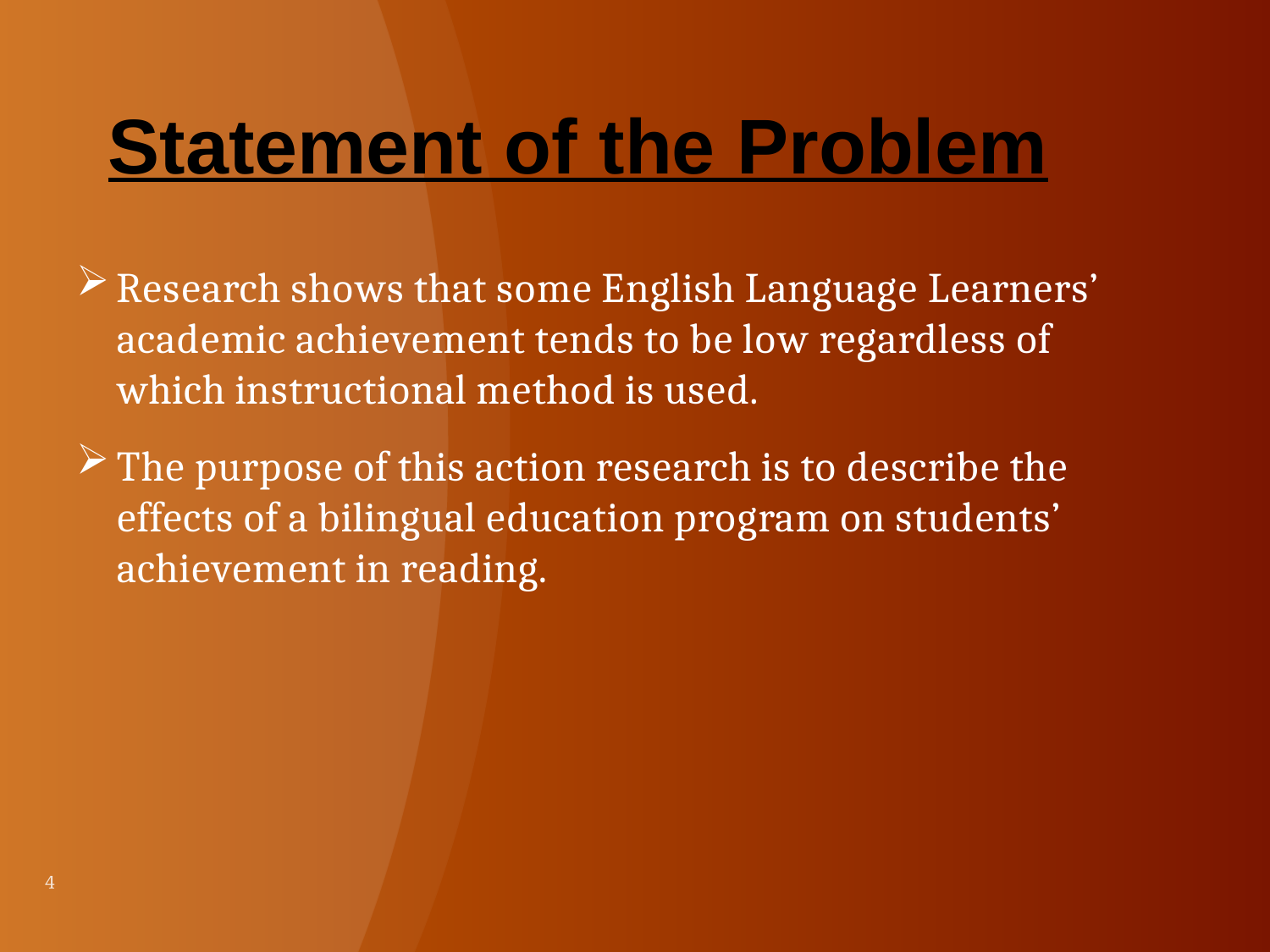

# Statement of the Problem
Research shows that some English Language Learners’ academic achievement tends to be low regardless of which instructional method is used.
The purpose of this action research is to describe the effects of a bilingual education program on students’ achievement in reading.

4